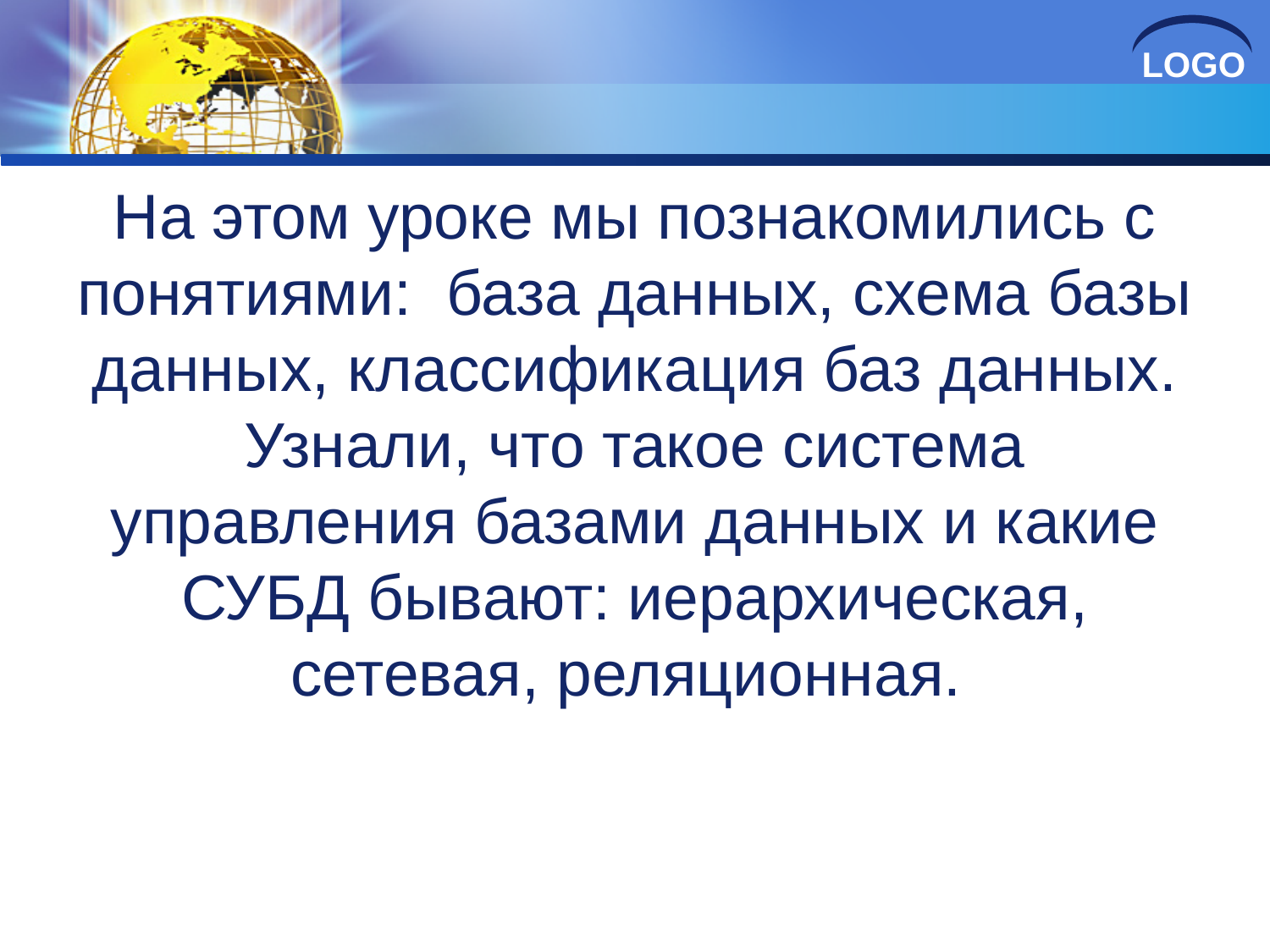

#
На этом уроке мы познакомились с понятиями:  база данных, схема базы данных, классификация баз данных. Узнали, что такое система управления базами данных и какие СУБД бывают: иерархическая, сетевая, реляционная.